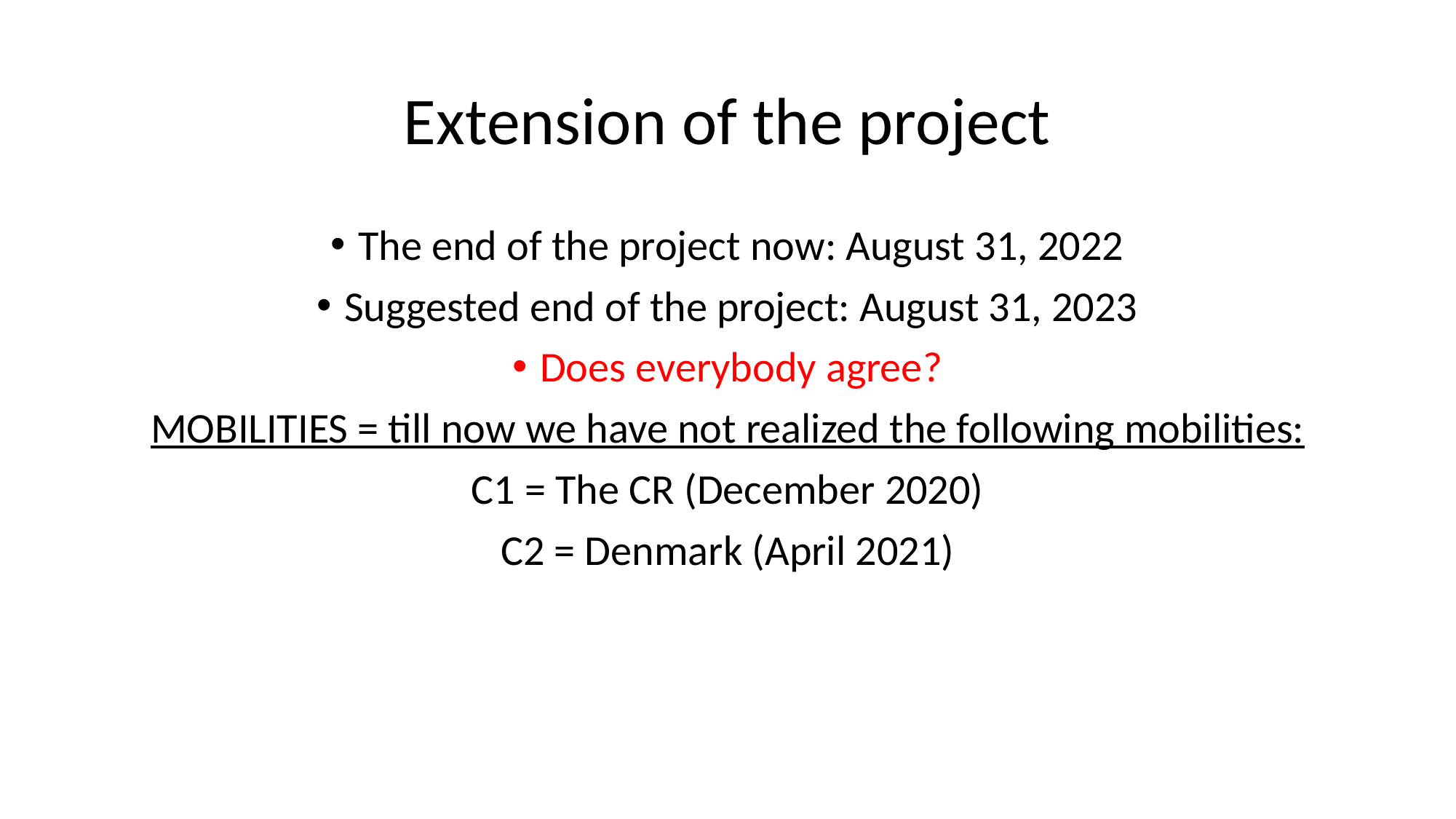

# Extension of the project
The end of the project now: August 31, 2022
Suggested end of the project: August 31, 2023
Does everybody agree?
MOBILITIES = till now we have not realized the following mobilities:
C1 = The CR (December 2020)
C2 = Denmark (April 2021)